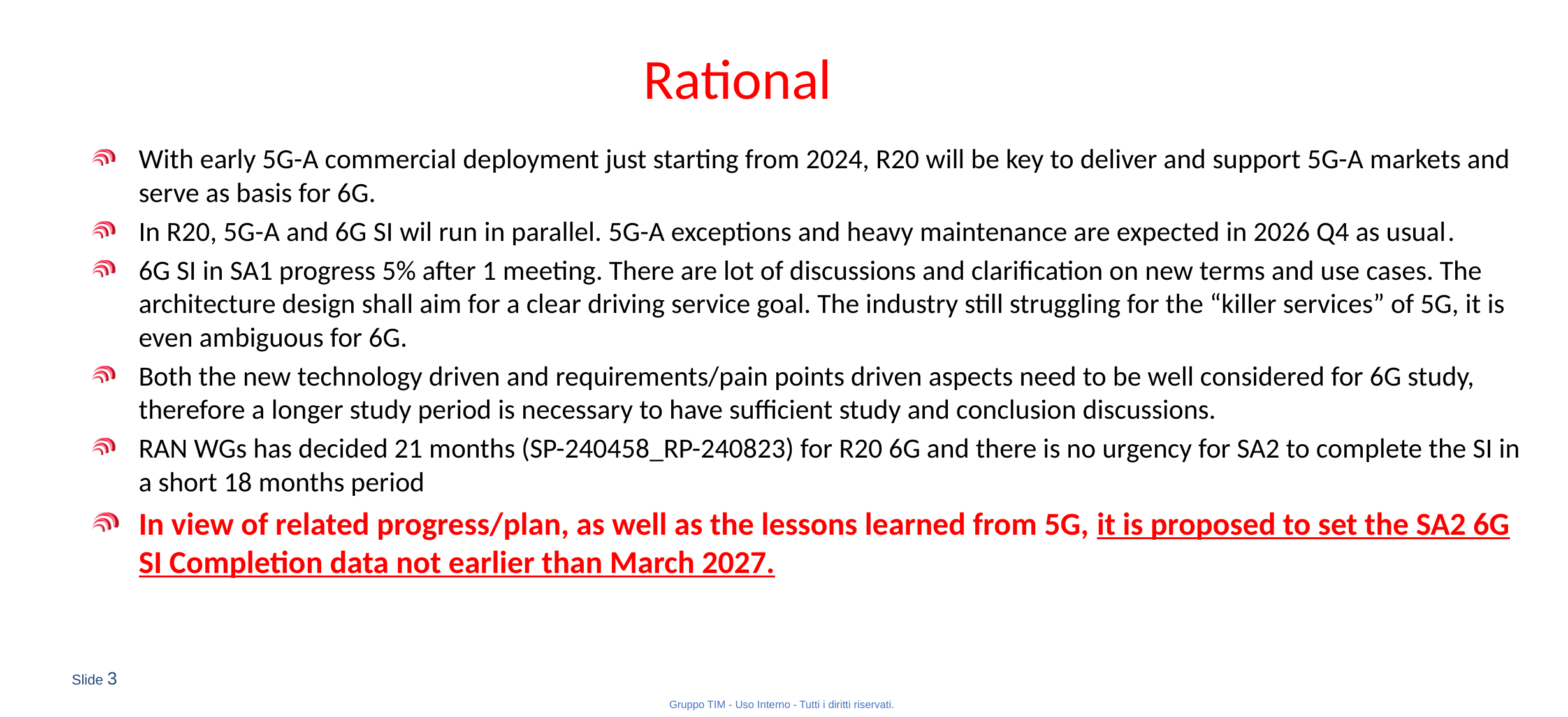

# Rational
With early 5G-A commercial deployment just starting from 2024, R20 will be key to deliver and support 5G-A markets and serve as basis for 6G.
In R20, 5G-A and 6G SI wil run in parallel. 5G-A exceptions and heavy maintenance are expected in 2026 Q4 as usual.
6G SI in SA1 progress 5% after 1 meeting. There are lot of discussions and clarification on new terms and use cases. The architecture design shall aim for a clear driving service goal. The industry still struggling for the “killer services” of 5G, it is even ambiguous for 6G.
Both the new technology driven and requirements/pain points driven aspects need to be well considered for 6G study, therefore a longer study period is necessary to have sufficient study and conclusion discussions.
RAN WGs has decided 21 months (SP-240458_RP-240823) for R20 6G and there is no urgency for SA2 to complete the SI in a short 18 months period
In view of related progress/plan, as well as the lessons learned from 5G, it is proposed to set the SA2 6G SI Completion data not earlier than March 2027.